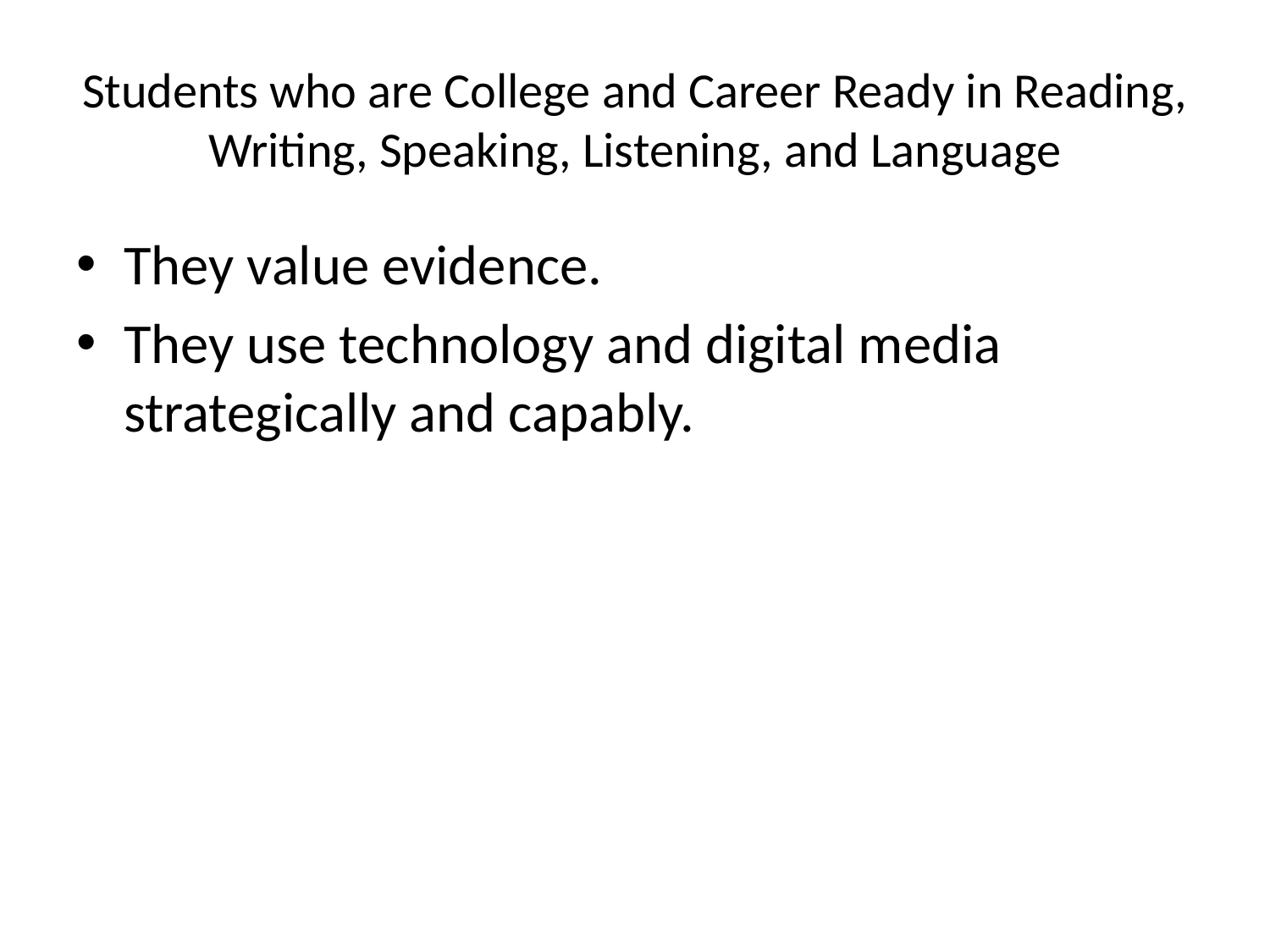

# Students who are College and Career Ready in Reading, Writing, Speaking, Listening, and Language
They value evidence.
They use technology and digital media strategically and capably.